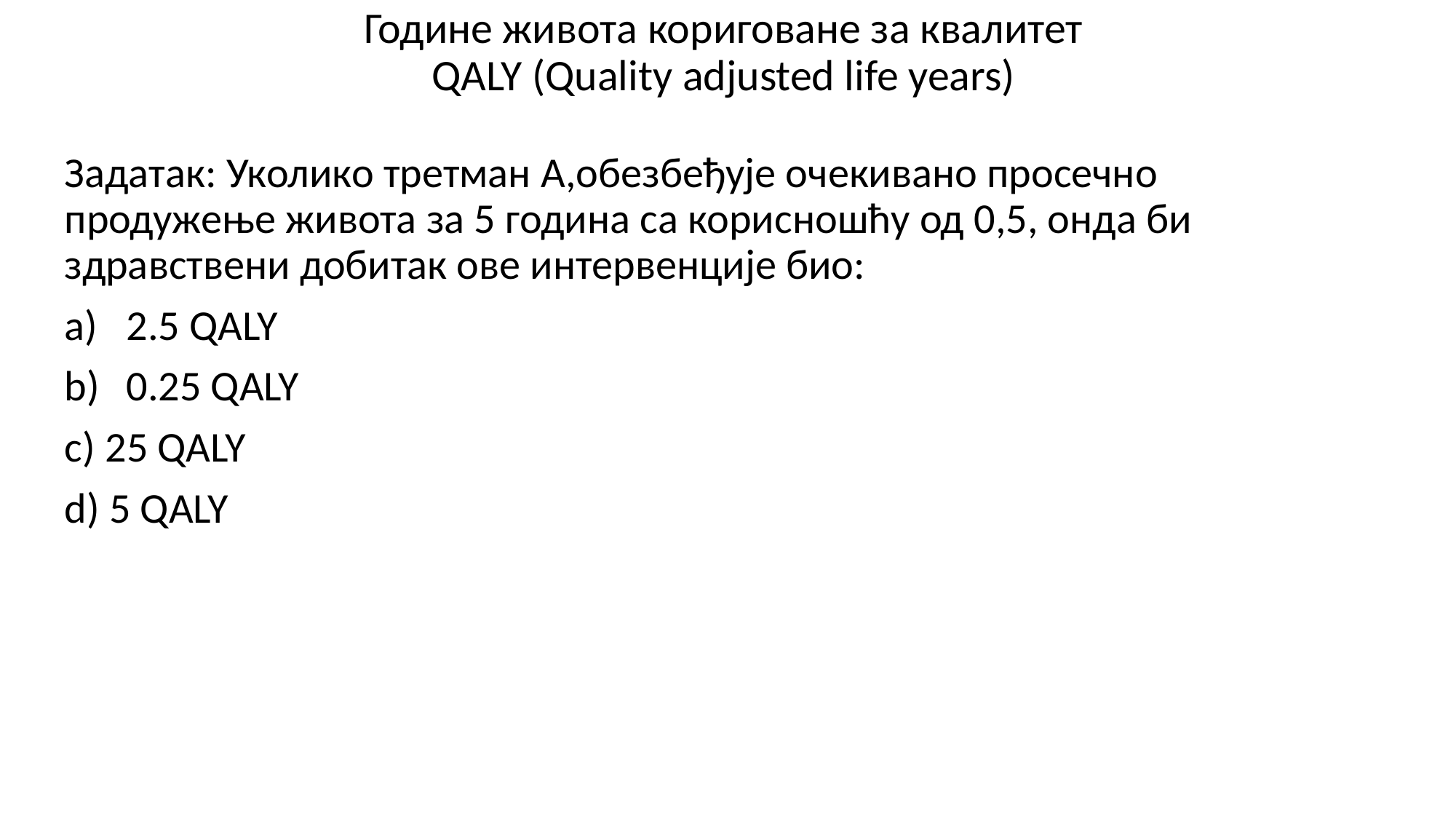

# Године живота кориговане за квалитет QALY (Quality adjusted life years)
Задатак: Уколико третман А,обезбеђује очекивано просечно продужење живота за 5 година са корисношћу од 0,5, онда би здравствени добитак ове интервенције био:
2.5 QALY
0.25 QALY
c) 25 QALY
d) 5 QALY